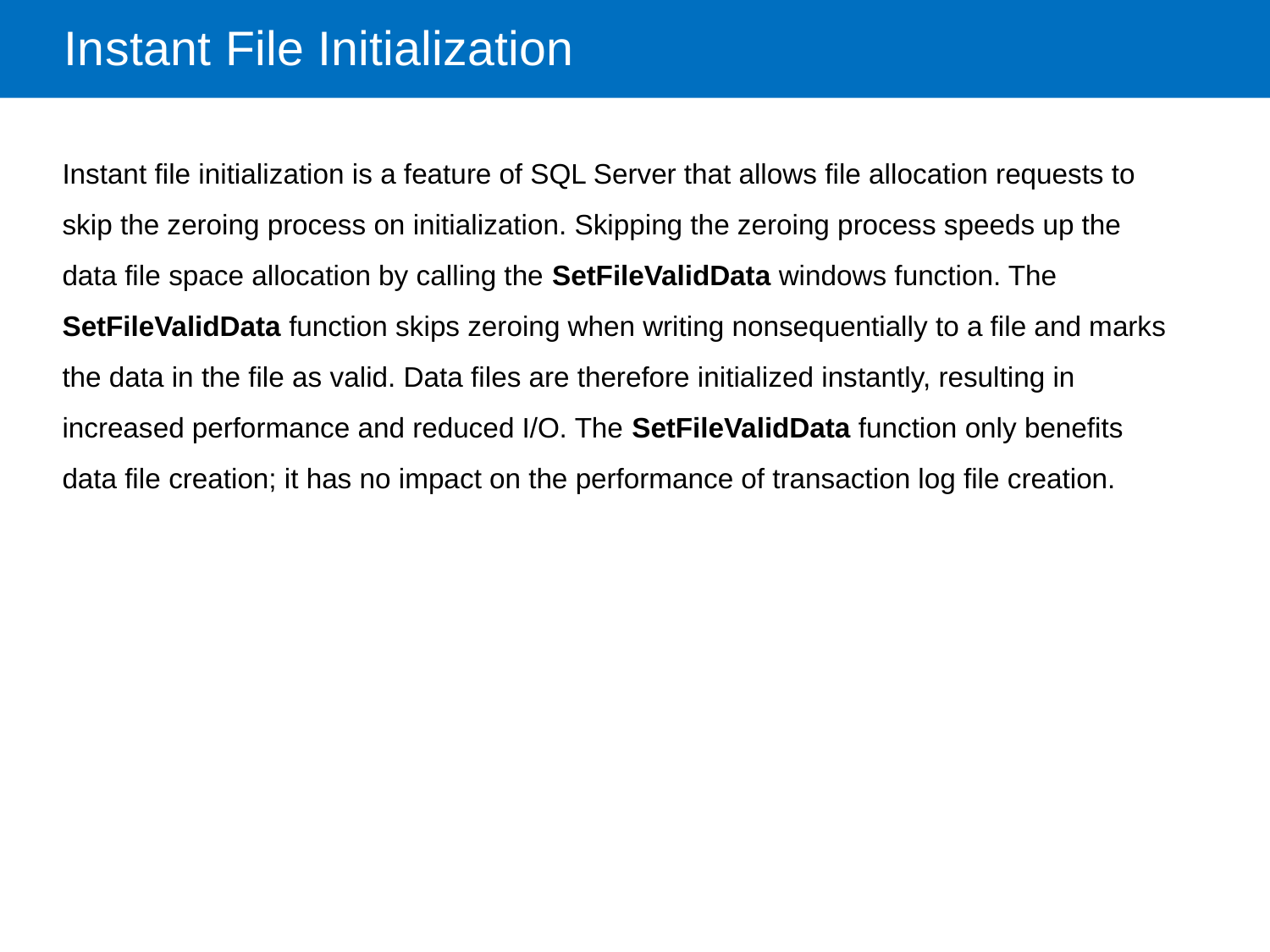

Instant File Initialization

Instant file initialization is a feature of SQL Server that allows file allocation requests to skip the zeroing process on initialization. Skipping the zeroing process speeds up the data file space allocation by calling the SetFileValidData windows function. The SetFileValidData function skips zeroing when writing nonsequentially to a file and marks the data in the file as valid. Data files are therefore initialized instantly, resulting in increased performance and reduced I/O. The SetFileValidData function only benefits data file creation; it has no impact on the performance of transaction log file creation.